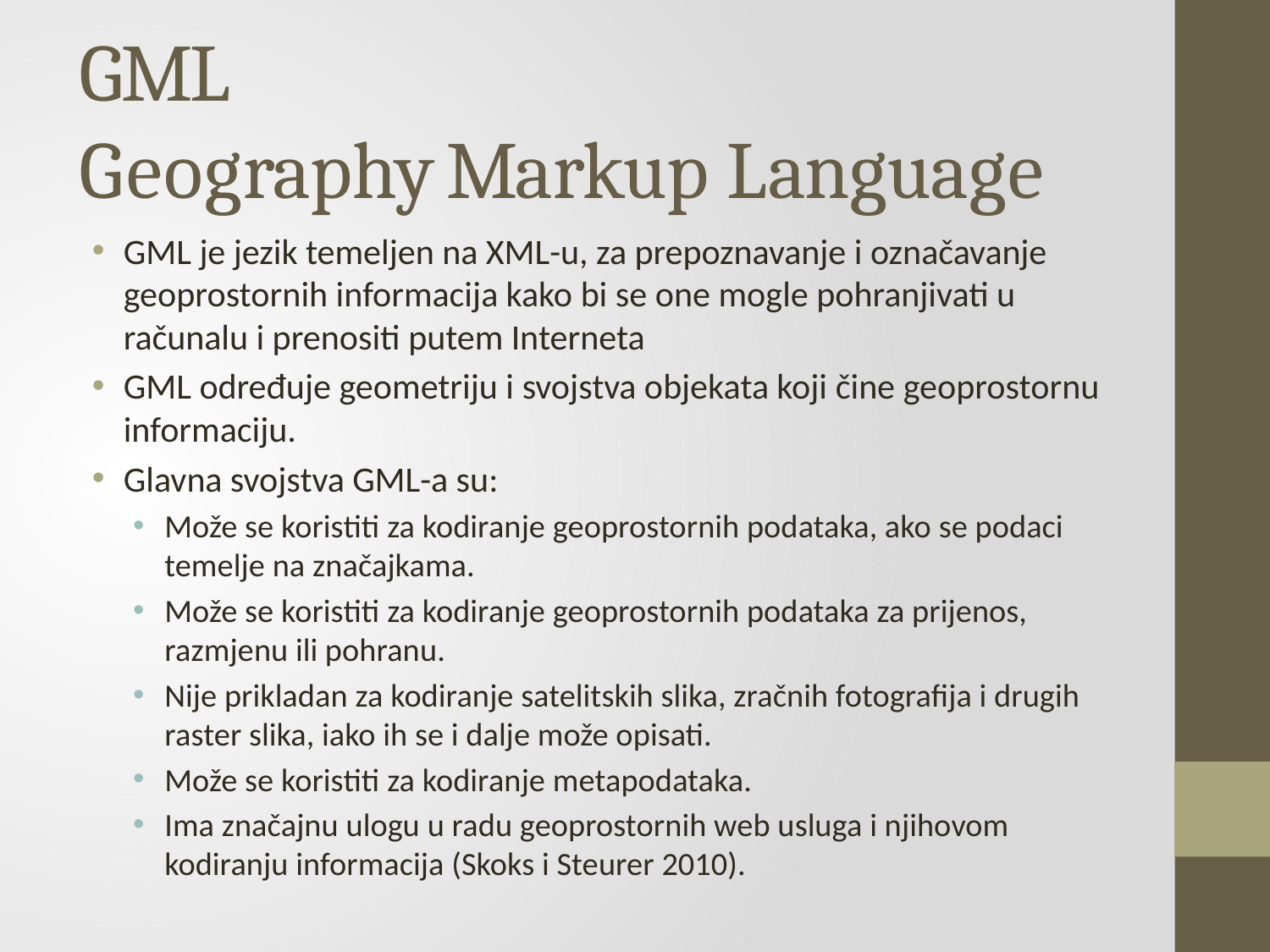

# GML Geography Markup Language
GML je jezik temeljen na XML-u, za prepoznavanje i označavanje geoprostornih informacija kako bi se one mogle pohranjivati u računalu i prenositi putem Interneta
GML određuje geometriju i svojstva objekata koji čine geoprostornu informaciju.
Glavna svojstva GML-a su:
Može se koristiti za kodiranje geoprostornih podataka, ako se podaci temelje na značajkama.
Može se koristiti za kodiranje geoprostornih podataka za prijenos, razmjenu ili pohranu.
Nije prikladan za kodiranje satelitskih slika, zračnih fotografija i drugih raster slika, iako ih se i dalje može opisati.
Može se koristiti za kodiranje metapodataka.
Ima značajnu ulogu u radu geoprostornih web usluga i njihovom kodiranju informacija (Skoks i Steurer 2010).